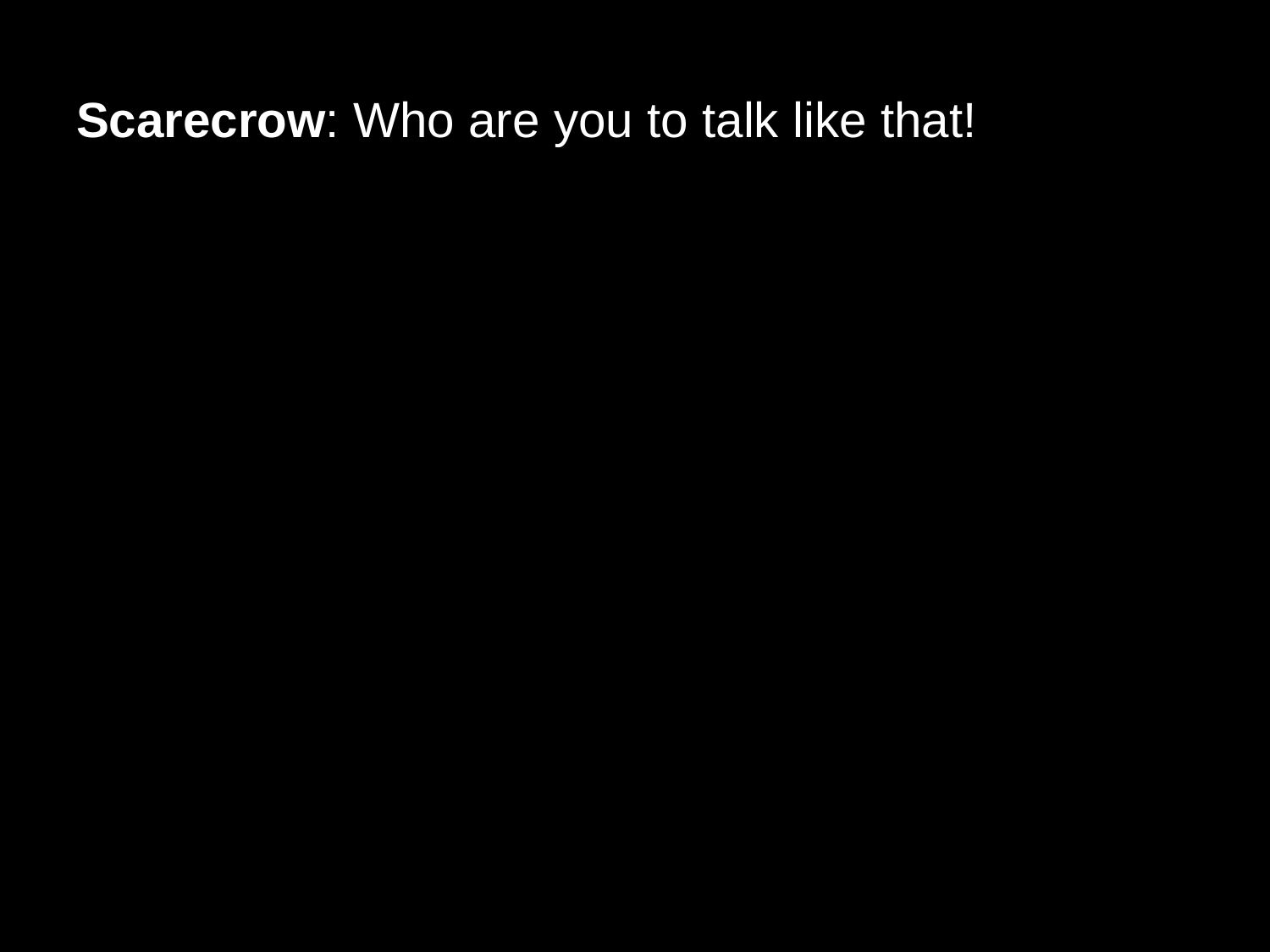

# Scarecrow: Who are you to talk like that!